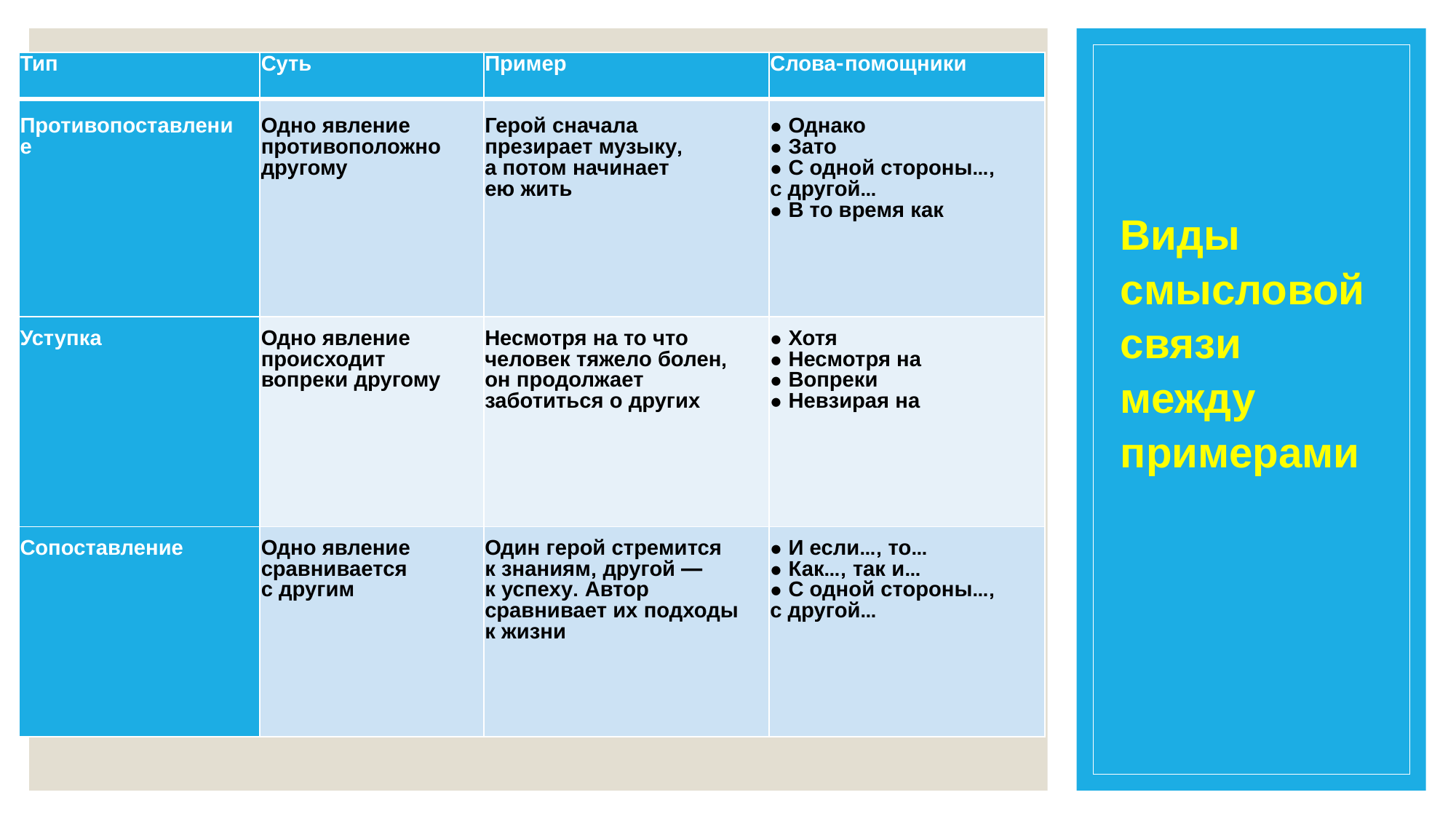

| Тип | Суть | Пример | Слова-помощники |
| --- | --- | --- | --- |
| Противопоставление | Одно явление противоположно другому | Герой сначала презирает музыку, а потом начинает ею жить | • Однако • Зато • С одной стороны…, с другой… • В то время как |
| Уступка | Одно явление происходит вопреки другому | Несмотря на то что человек тяжело болен, он продолжает заботиться о других | • Хотя • Несмотря на • Вопреки • Невзирая на |
| Сопоставление | Одно явление сравнивается с другим | Один герой стремится к знаниям, другой — к успеху. Автор сравнивает их подходы к жизни | • И если…, то… • Как…, так и… • С одной стороны…, с другой… |
# Виды смысловой связи между примерами